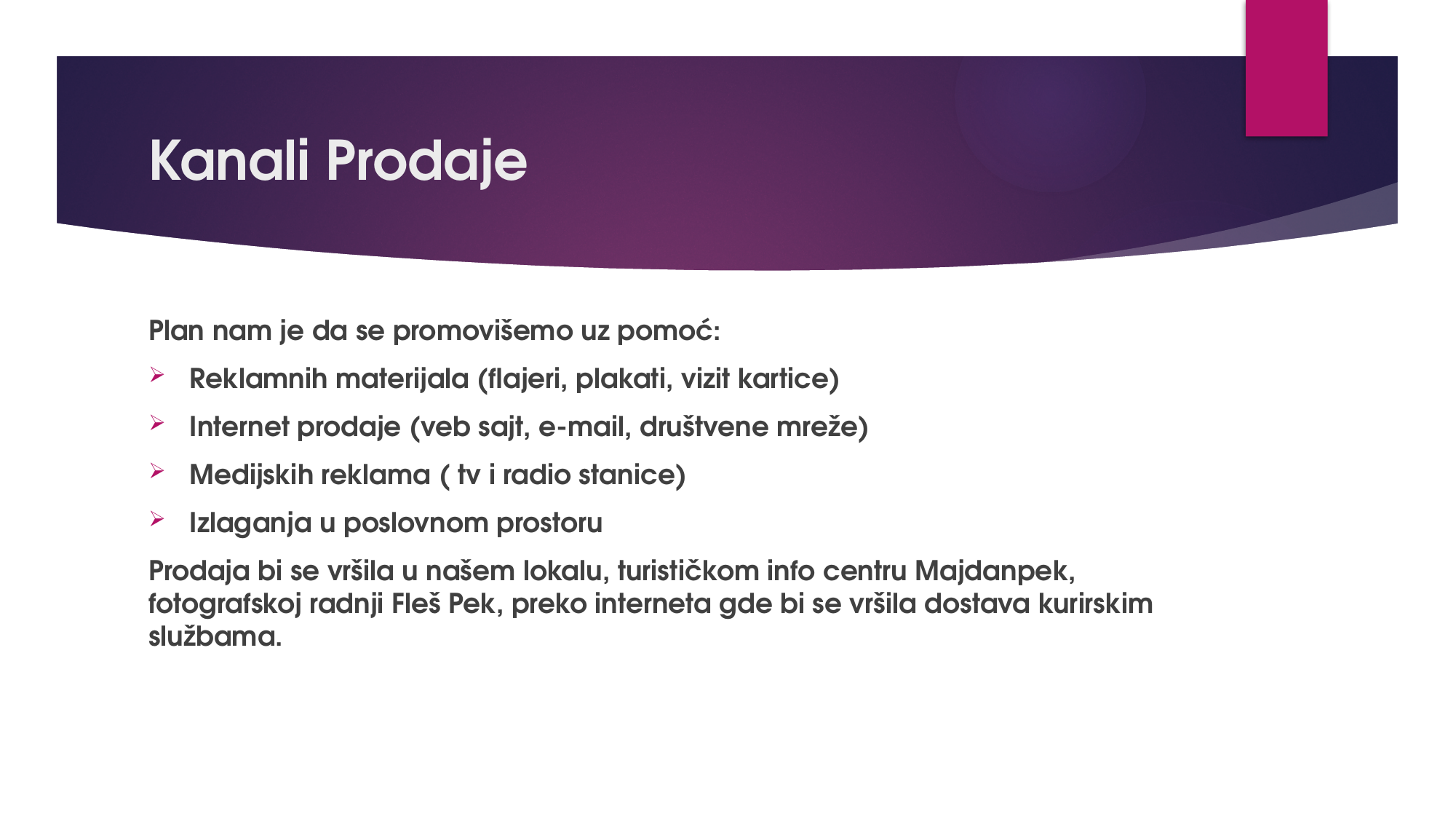

# Kanali Prodaje
Plan nam je da se promovišemo uz pomoć:
Reklamnih materijala (flajeri, plakati, vizit kartice)
Internet prodaje (veb sajt, e-mail, društvene mreže)
Medijskih reklama ( tv i radio stanice)
Izlaganja u poslovnom prostoru
Prodaja bi se vršila u našem lokalu, turističkom info centru Majdanpek, fotografskoj radnji Fleš Pek, preko interneta gde bi se vršila dostava kurirskim službama.